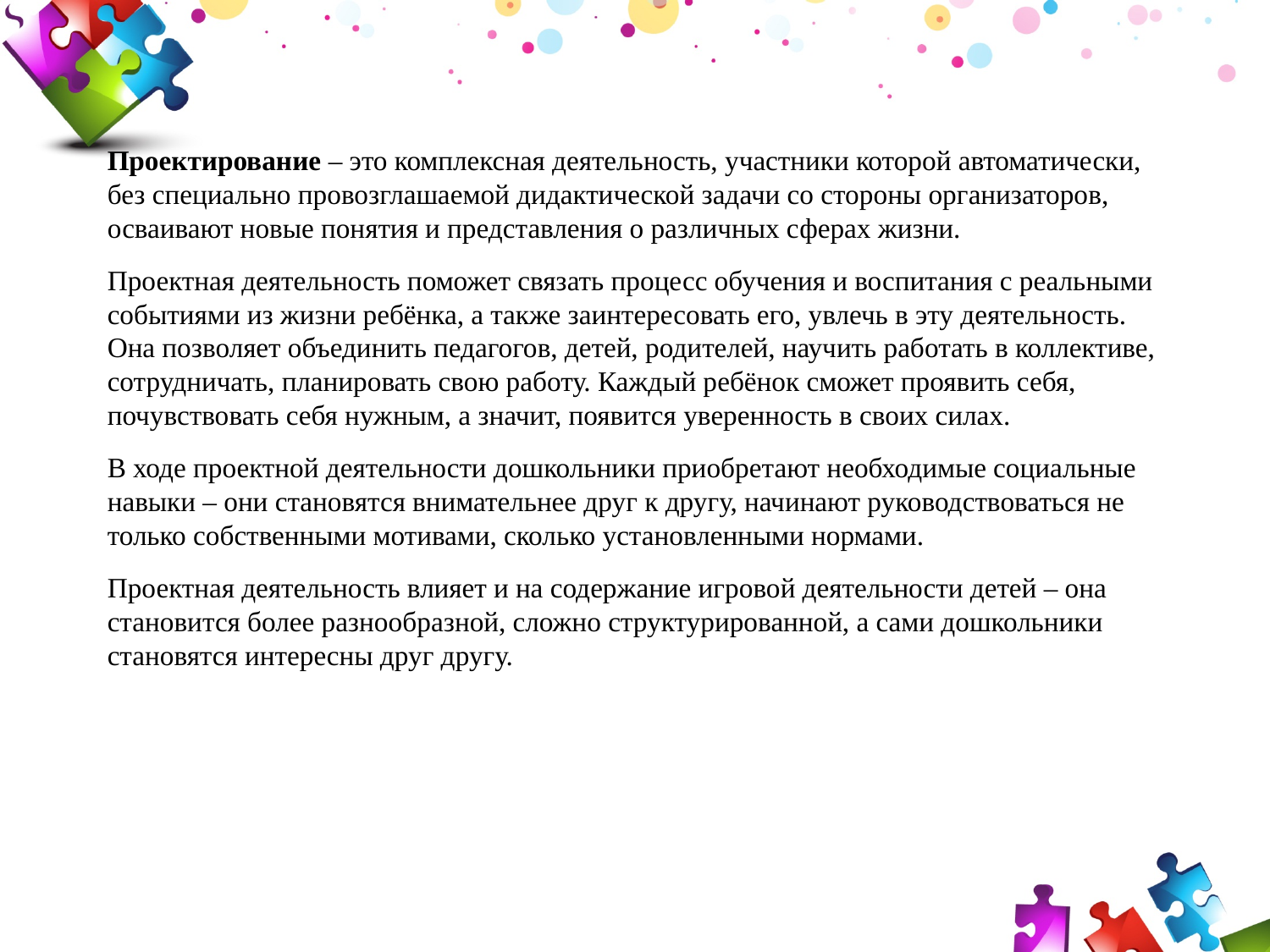

Проектирование – это комплексная деятельность, участники которой автоматически, без специально провозглашаемой дидактической задачи со стороны организаторов, осваивают новые понятия и представления о различных сферах жизни.
Проектная деятельность поможет связать процесс обучения и воспитания с реальными событиями из жизни ребёнка, а также заинтересовать его, увлечь в эту деятельность. Она позволяет объединить педагогов, детей, родителей, научить работать в коллективе, сотрудничать, планировать свою работу. Каждый ребёнок сможет проявить себя, почувствовать себя нужным, а значит, появится уверенность в своих силах.
В ходе проектной деятельности дошкольники приобретают необходимые социальные навыки – они становятся внимательнее друг к другу, начинают руководствоваться не только собственными мотивами, сколько установленными нормами.
Проектная деятельность влияет и на содержание игровой деятельности детей – она становится более разнообразной, сложно структурированной, а сами дошкольники становятся интересны друг другу.